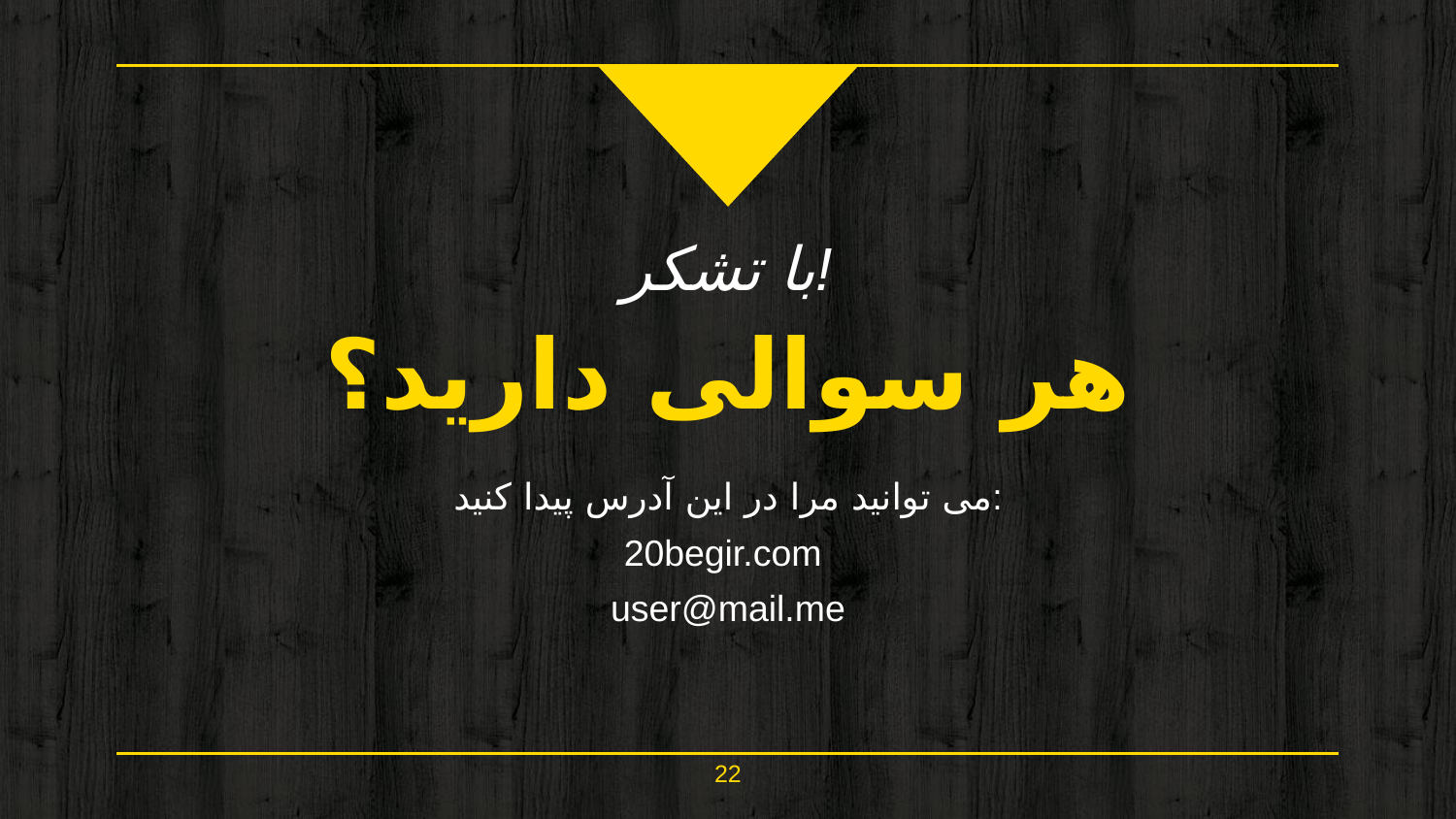

با تشکر!
هر سوالی دارید؟
می توانید مرا در این آدرس پیدا کنید:
20begir.com
user@mail.me
22